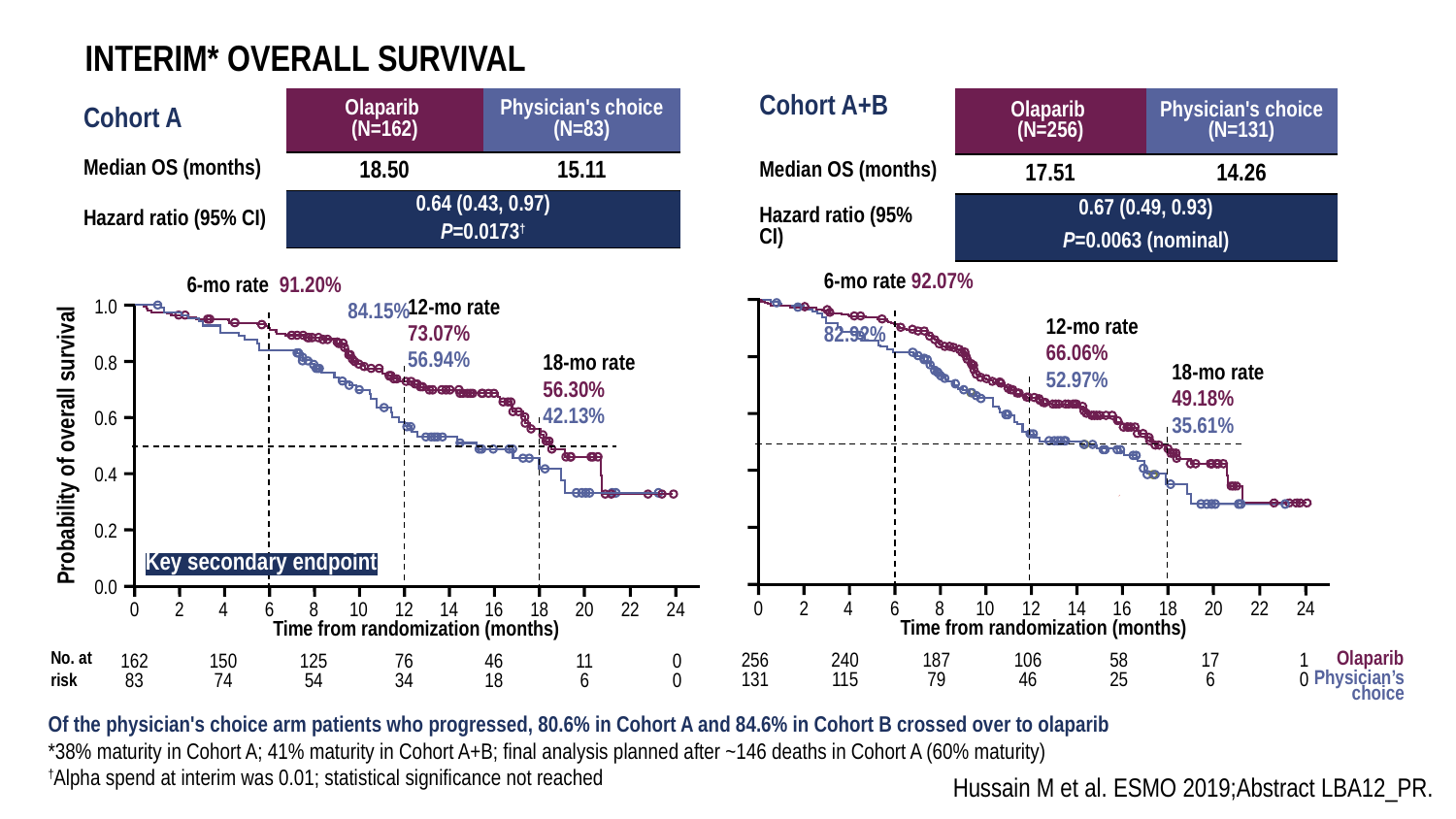

# Interim* overall survival
| Cohort A | Olaparib (N=162) | Physician's choice (N=83) |
| --- | --- | --- |
| Median OS (months) | 18.50 | 15.11 |
| Hazard ratio (95% CI) | 0.64 (0.43, 0.97) |  |
|  | P=0.0173† |  |
| Cohort A+B | Olaparib (N=256) | Physician's choice (N=131) |
| --- | --- | --- |
| Median OS (months) | 17.51 | 14.26 |
| Hazard ratio (95% CI) | 0.67 (0.49, 0.93) |  |
|  | P=0.0063 (nominal) |  |
6-mo rate 92.07%
	   82.92%

12-mo rate
66.06%
52.97%

18-mo rate
49.18%
35.61%

0
2
4
6
8
10
12
14
16
18
20
22
24
Time from randomization (months)
Olaparib
256
240
187
106
58
17
1
131
115
79
46
25
6
0
Physician’s choice
6-mo rate  91.20%
	   84.15%
12-mo rate
73.07%
56.94%
1.0

18-mo rate
56.30%
42.13%

0.8

0.6

Probability of overall survival

0.4

0.2

0.0

0
2
4
6
8
10
12
14
16
18
20
22
24
Time from randomization (months)
No. at risk
150
125
76
46
11
0
162
74
54
34
18
6
0
83
Key secondary endpoint
Of the physician's choice arm patients who progressed, 80.6% in Cohort A and 84.6% in Cohort B crossed over to olaparib
*38% maturity in Cohort A; 41% maturity in Cohort A+B; final analysis planned after ~146 deaths in Cohort A (60% maturity)
†Alpha spend at interim was 0.01; statistical significance not reached
Hussain M et al. ESMO 2019;Abstract LBA12_PR.